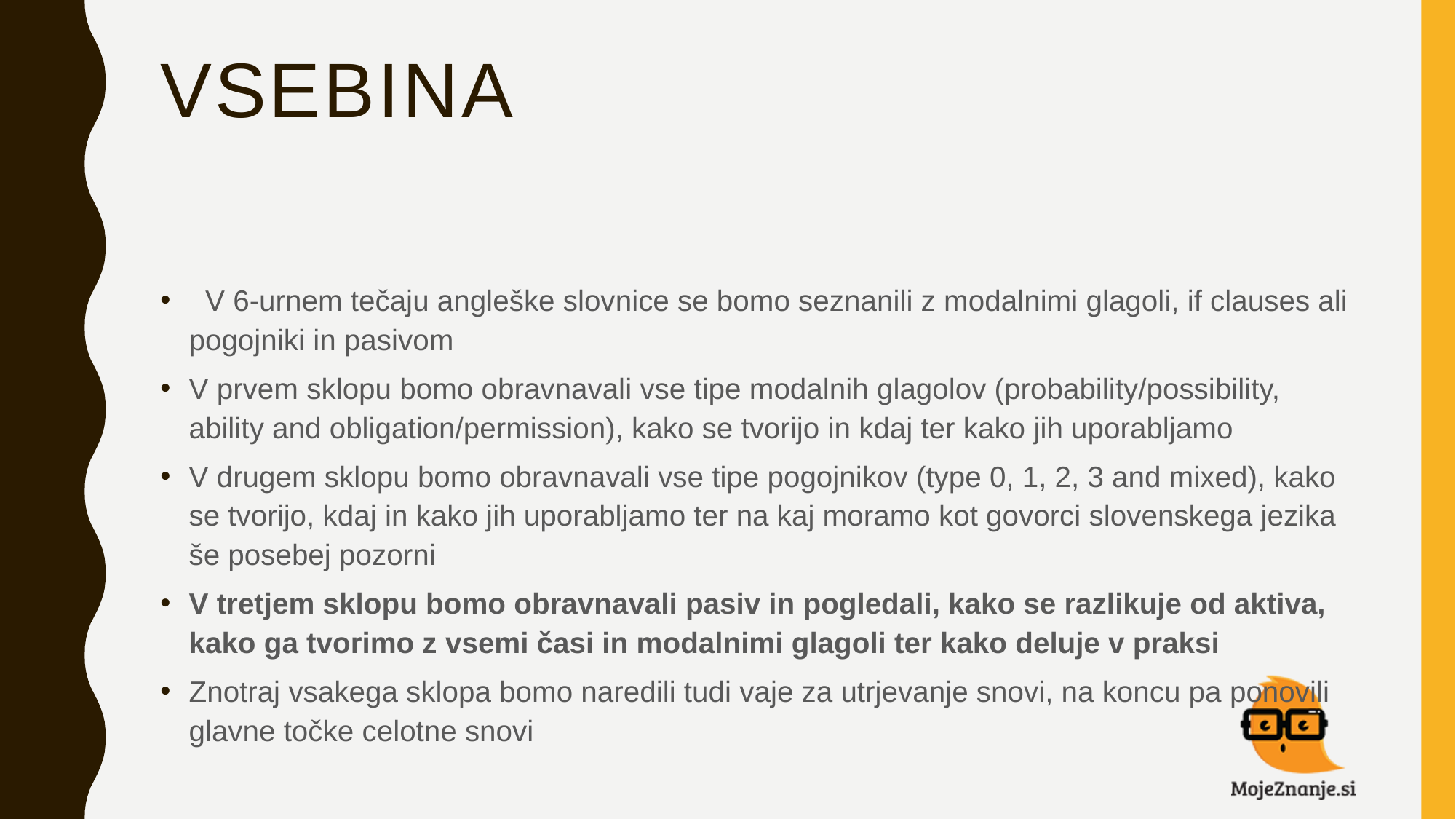

# VSEBINA
  V 6-urnem tečaju angleške slovnice se bomo seznanili z modalnimi glagoli, if clauses ali pogojniki in pasivom
V prvem sklopu bomo obravnavali vse tipe modalnih glagolov (probability/possibility, ability and obligation/permission), kako se tvorijo in kdaj ter kako jih uporabljamo
V drugem sklopu bomo obravnavali vse tipe pogojnikov (type 0, 1, 2, 3 and mixed), kako se tvorijo, kdaj in kako jih uporabljamo ter na kaj moramo kot govorci slovenskega jezika še posebej pozorni
V tretjem sklopu bomo obravnavali pasiv in pogledali, kako se razlikuje od aktiva, kako ga tvorimo z vsemi časi in modalnimi glagoli ter kako deluje v praksi
Znotraj vsakega sklopa bomo naredili tudi vaje za utrjevanje snovi, na koncu pa ponovili glavne točke celotne snovi